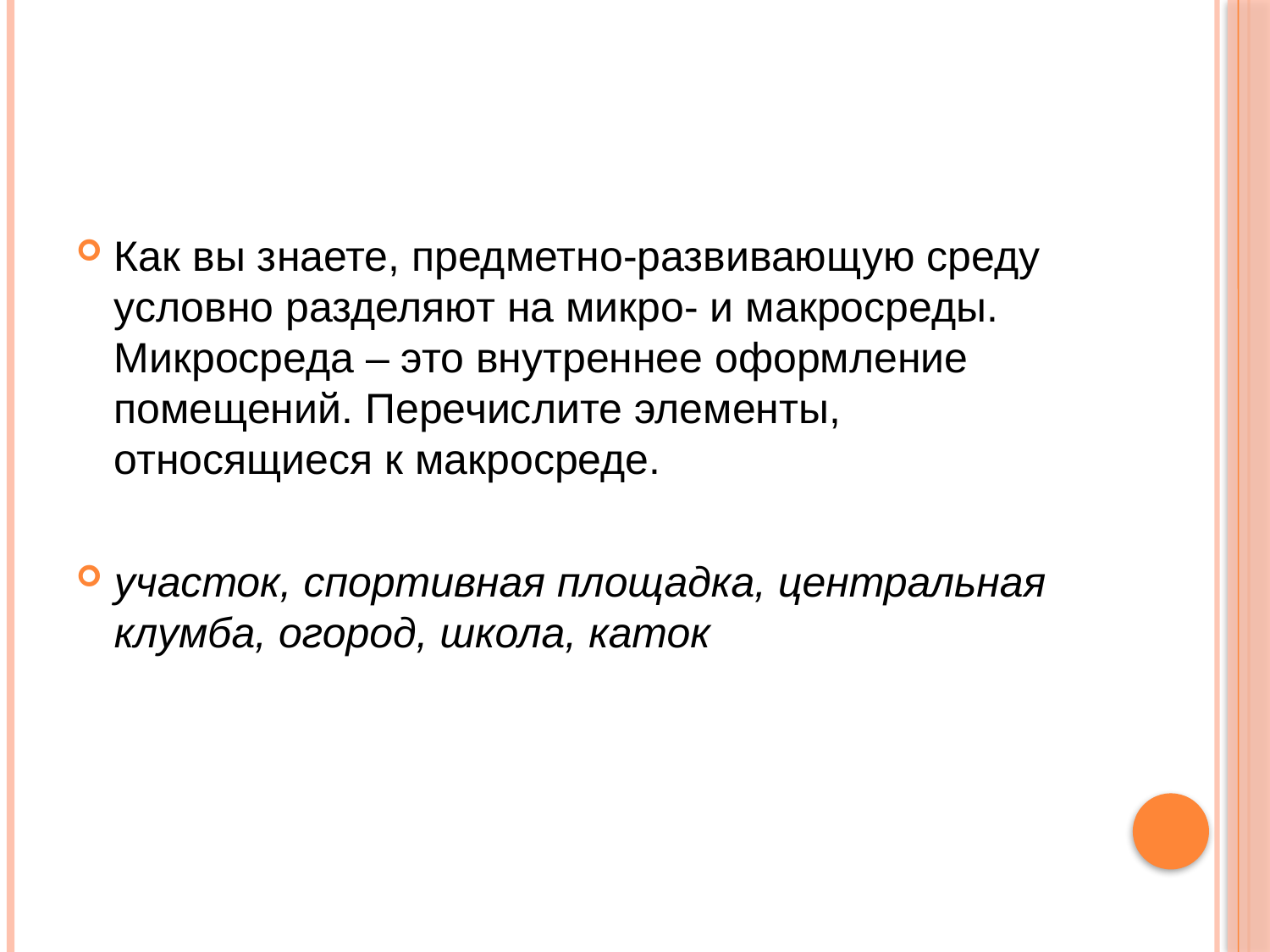

Как вы знаете, предметно-развивающую среду условно разделяют на микро- и макросреды. Микросреда – это внутреннее оформление помещений. Перечислите элементы, относящиеся к макросреде.

участок, спортивная площадка, центральная клумба, огород, школа, каток